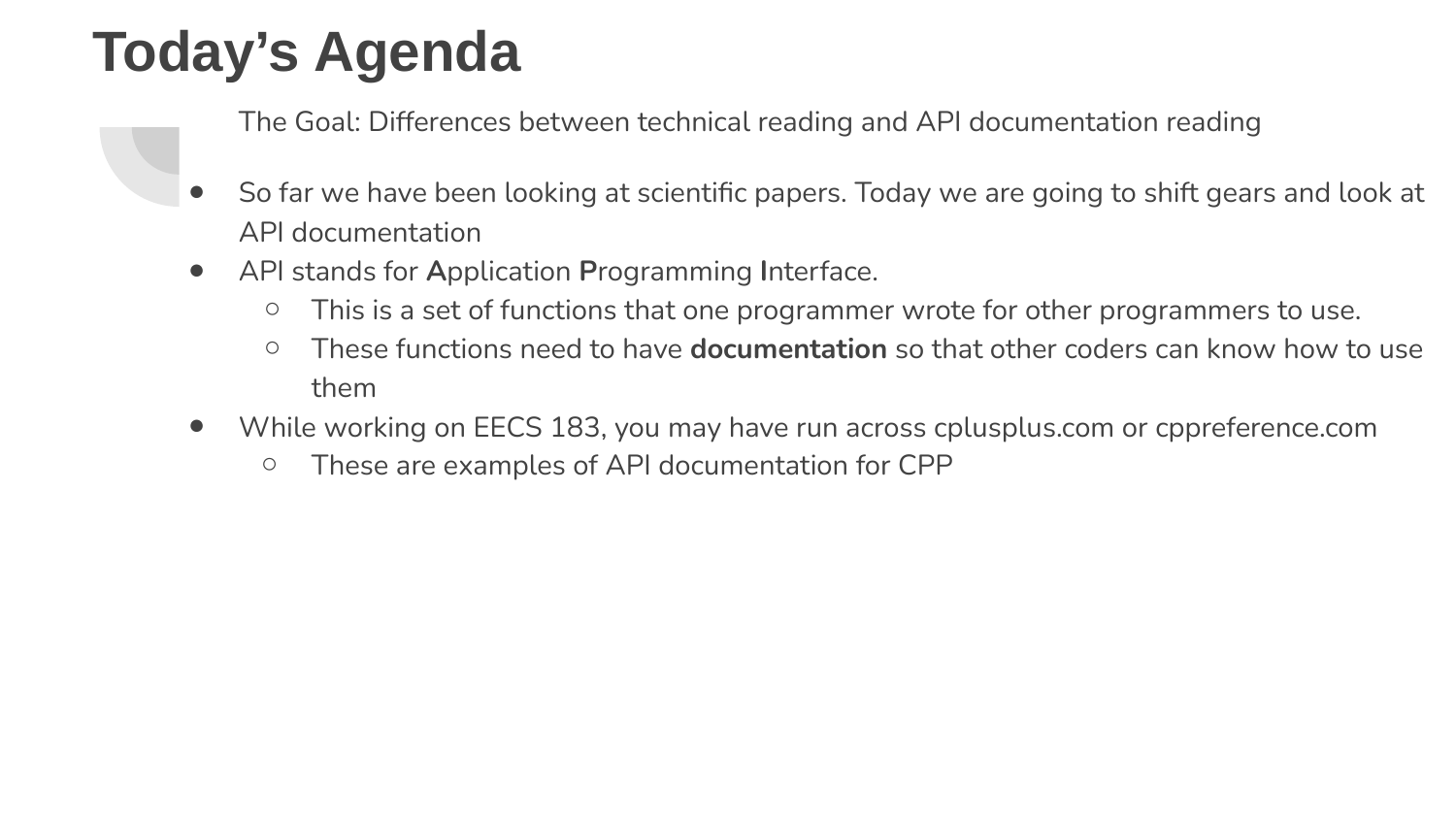

# Today’s Agenda
The Goal: Differences between technical reading and API documentation reading
So far we have been looking at scientific papers. Today we are going to shift gears and look at API documentation
API stands for Application Programming Interface.
This is a set of functions that one programmer wrote for other programmers to use.
These functions need to have documentation so that other coders can know how to use them
While working on EECS 183, you may have run across cplusplus.com or cppreference.com
These are examples of API documentation for CPP